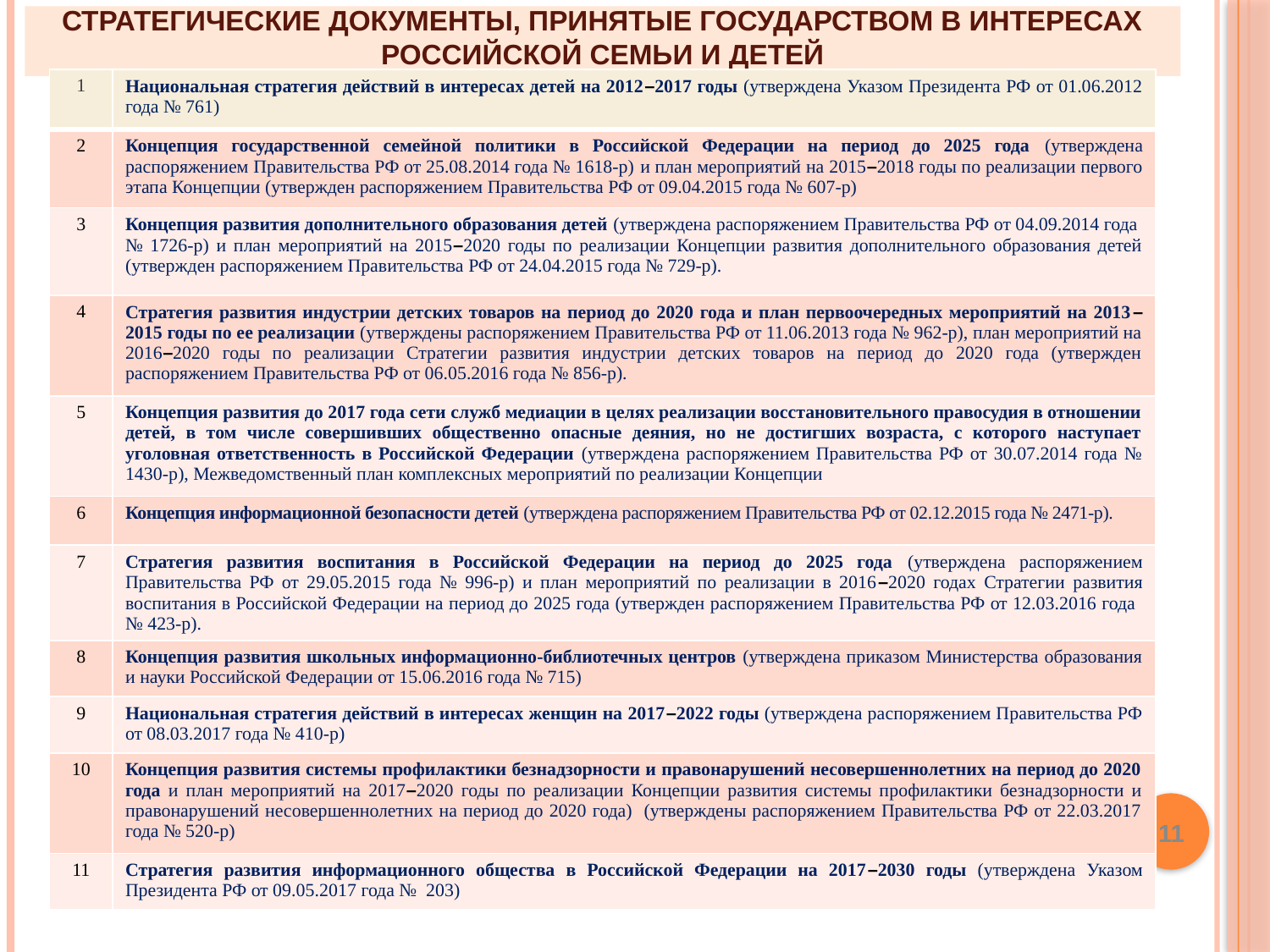

# Стратегические документы, принятые государством в интересах российской семьи и детей
| 1 | Национальная стратегия действий в интересах детей на 2012–2017 годы (утверждена Указом Президента РФ от 01.06.2012 года № 761) |
| --- | --- |
| 2 | Концепция государственной семейной политики в Российской Федерации на период до 2025 года (утверждена распоряжением Правительства РФ от 25.08.2014 года № 1618-р) и план мероприятий на 2015–2018 годы по реализации первого этапа Концепции (утвержден распоряжением Правительства РФ от 09.04.2015 года № 607-р) |
| 3 | Концепция развития дополнительного образования детей (утверждена распоряжением Правительства РФ от 04.09.2014 года № 1726-р) и план мероприятий на 2015–2020 годы по реализации Концепции развития дополнительного образования детей (утвержден распоряжением Правительства РФ от 24.04.2015 года № 729-р). |
| 4 | Стратегия развития индустрии детских товаров на период до 2020 года и план первоочередных мероприятий на 2013– 2015 годы по ее реализации (утверждены распоряжением Правительства РФ от 11.06.2013 года № 962-р), план мероприятий на 2016–2020 годы по реализации Стратегии развития индустрии детских товаров на период до 2020 года (утвержден распоряжением Правительства РФ от 06.05.2016 года № 856-р). |
| 5 | Концепция развития до 2017 года сети служб медиации в целях реализации восстановительного правосудия в отношении детей, в том числе совершивших общественно опасные деяния, но не достигших возраста, с которого наступает уголовная ответственность в Российской Федерации (утверждена распоряжением Правительства РФ от 30.07.2014 года № 1430-р), Межведомственный план комплексных мероприятий по реализации Концепции |
| 6 | Концепция информационной безопасности детей (утверждена распоряжением Правительства РФ от 02.12.2015 года № 2471-р). |
| 7 | Стратегия развития воспитания в Российской Федерации на период до 2025 года (утверждена распоряжением Правительства РФ от 29.05.2015 года № 996-р) и план мероприятий по реализации в 2016–2020 годах Стратегии развития воспитания в Российской Федерации на период до 2025 года (утвержден распоряжением Правительства РФ от 12.03.2016 года № 423-р). |
| 8 | Концепция развития школьных информационно-библиотечных центров (утверждена приказом Министерства образования и науки Российской Федерации от 15.06.2016 года № 715) |
| 9 | Национальная стратегия действий в интересах женщин на 2017–2022 годы (утверждена распоряжением Правительства РФ от 08.03.2017 года № 410-р) |
| 10 | Концепция развития системы профилактики безнадзорности и правонарушений несовершеннолетних на период до 2020 года и план мероприятий на 2017–2020 годы по реализации Концепции развития системы профилактики безнадзорности и правонарушений несовершеннолетних на период до 2020 года) (утверждены распоряжением Правительства РФ от 22.03.2017 года № 520-р) |
| 11 | Стратегия развития информационного общества в Российской Федерации на 2017–2030 годы (утверждена Указом Президента РФ от 09.05.2017 года № 203) |
11